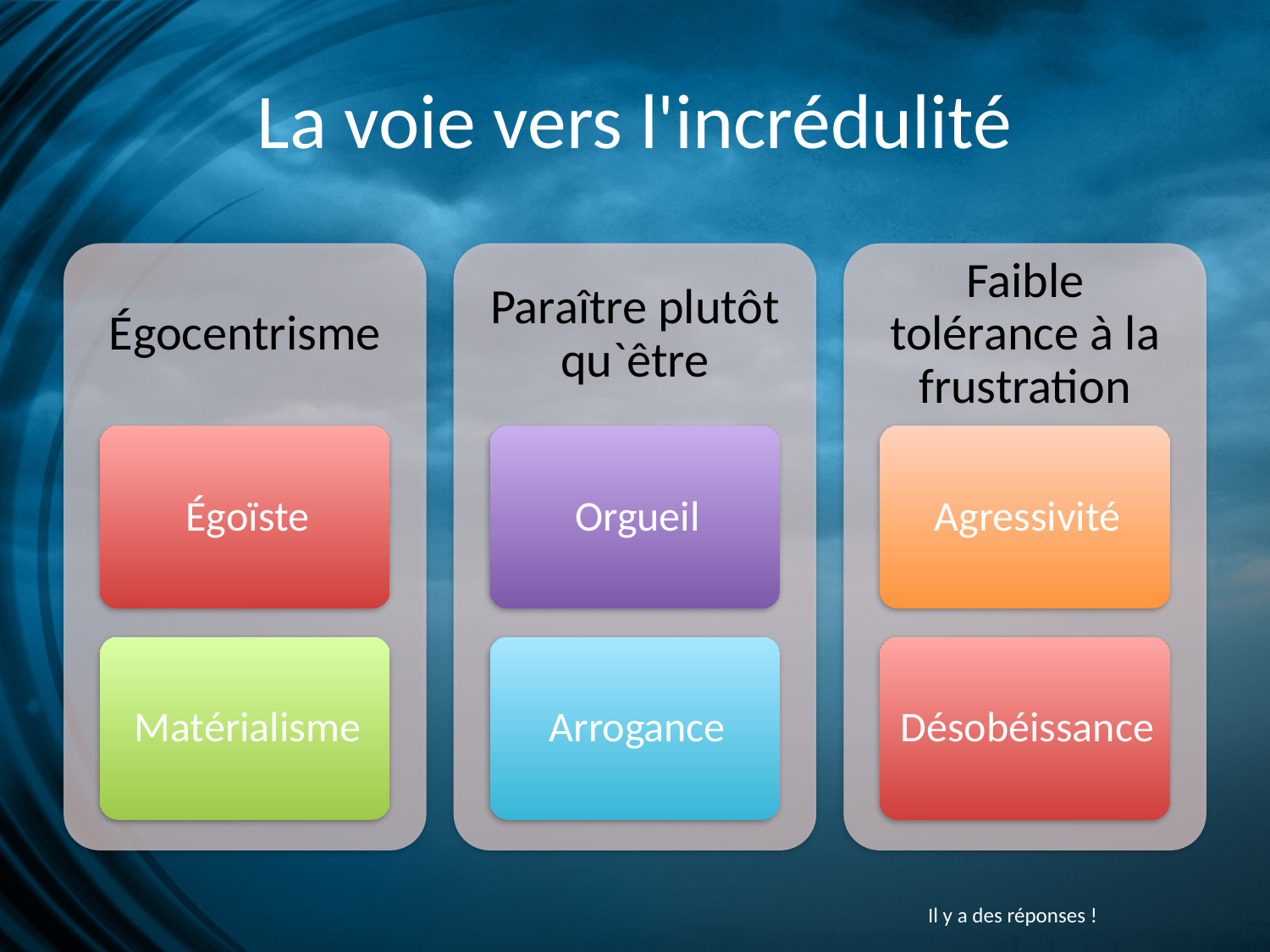

# La voie vers l'incrédulité
Égocentrisme
Égoïste
Matérialisme
Paraître plutôt qu`être
Orgueil
Arrogance
Faible tolérance à la frustration
Agressivité
Désobéissance
Il y a des réponses !